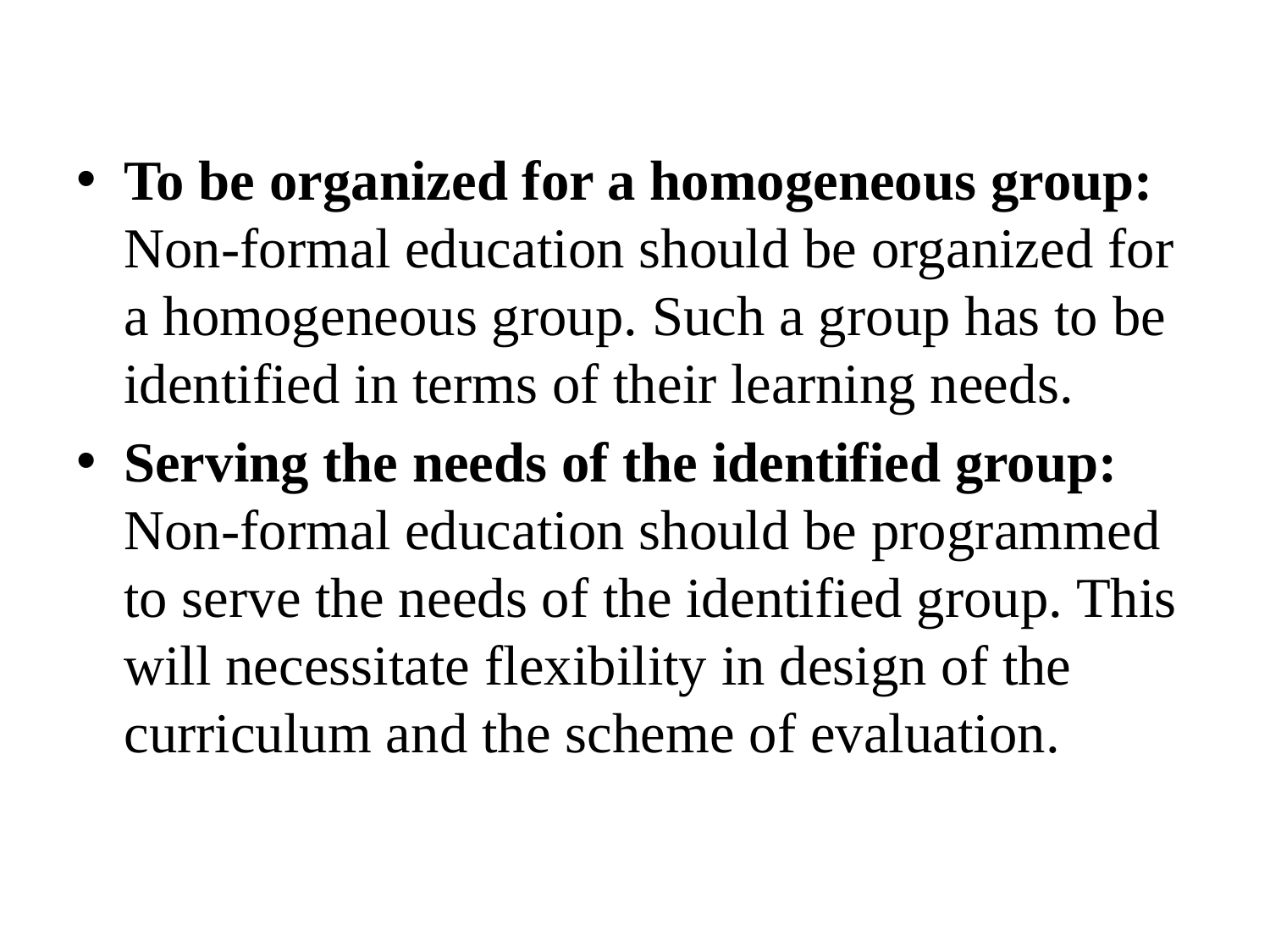

To be organized for a homogeneous group: Non-formal education should be organized for a homogeneous group. Such a group has to be identified in terms of their learning needs.
Serving the needs of the identified group: Non-formal education should be programmed to serve the needs of the identified group. This will necessitate flexibility in design of the curriculum and the scheme of evaluation.